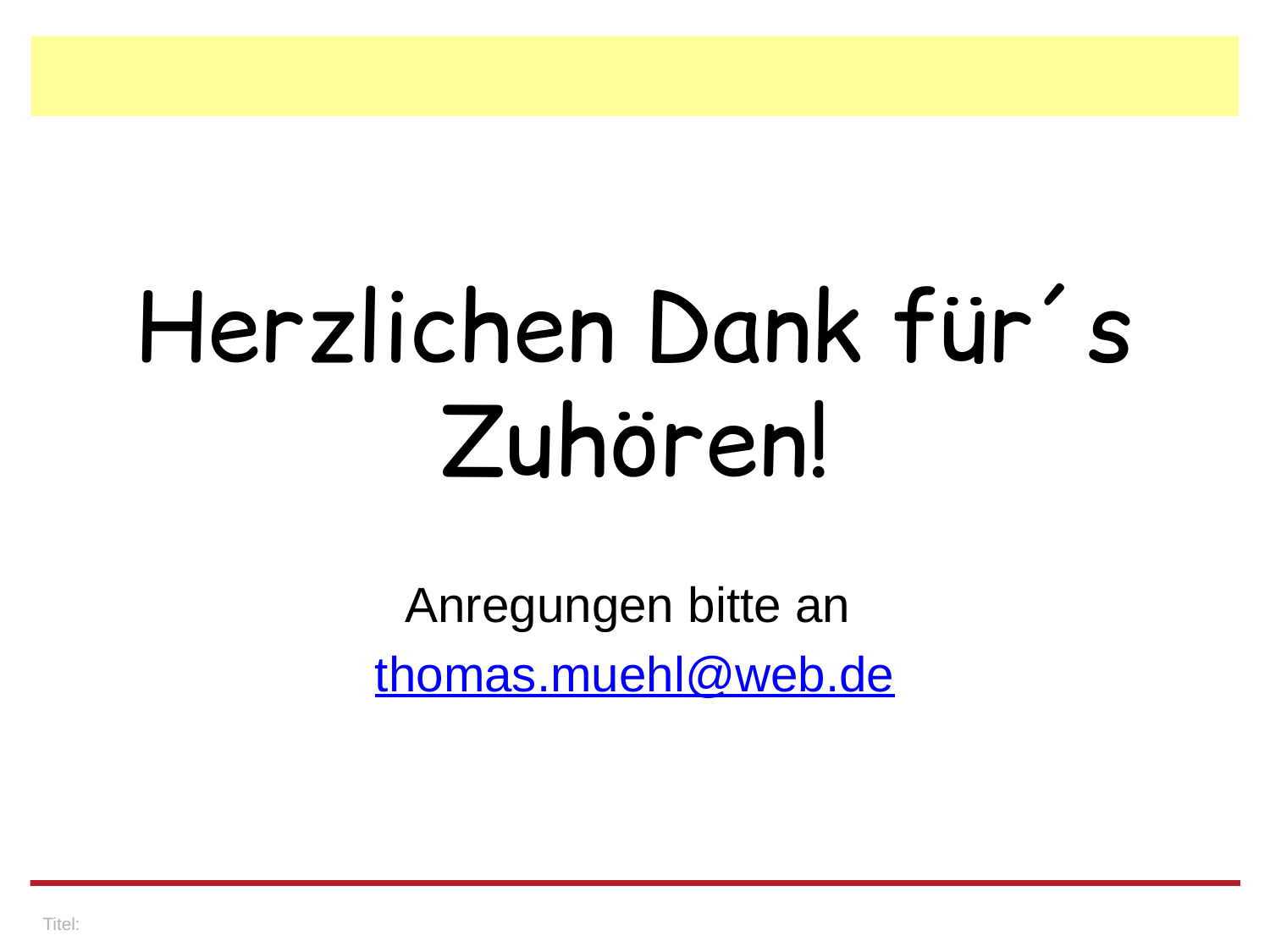

#

Herzlichen Dank für´s Zuhören!

Anregungen bitte an
thomas.muehl@web.de

Titel: